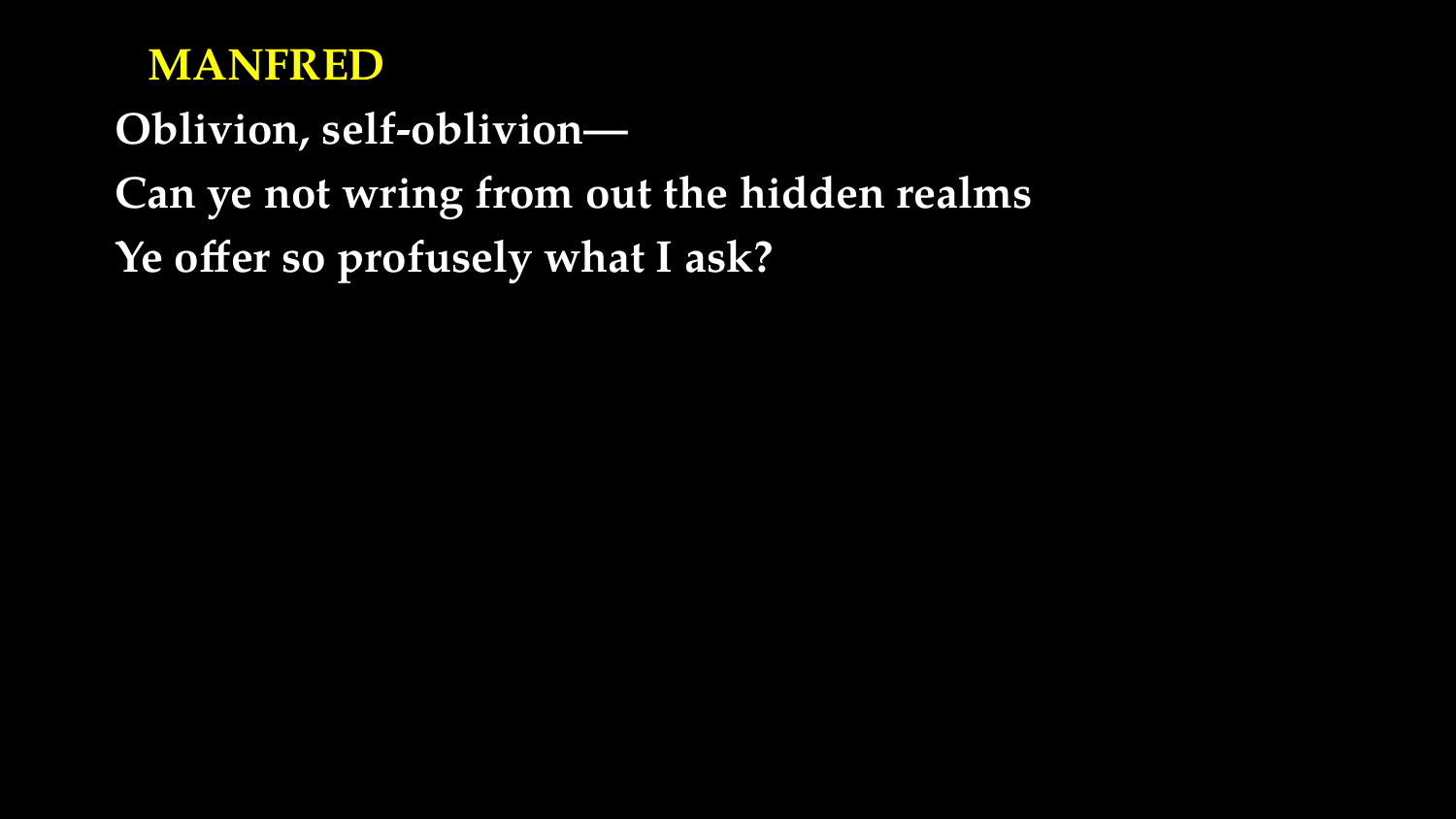

# Manfred Oblivion, self-oblivion— Can ye not wring from out the hidden realms Ye offer so profusely what I ask?